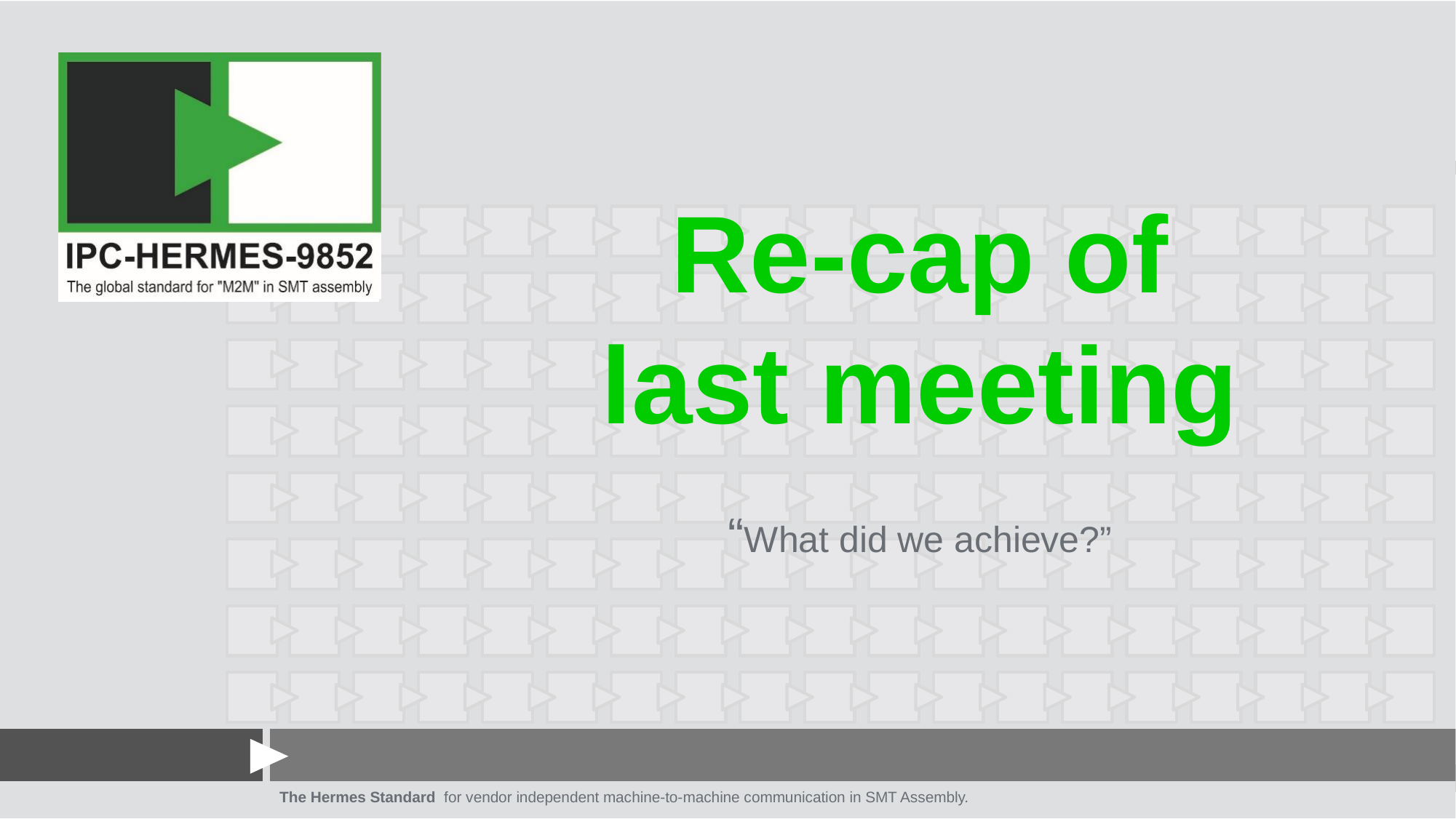

# Re-cap of last meeting “What did we achieve?”